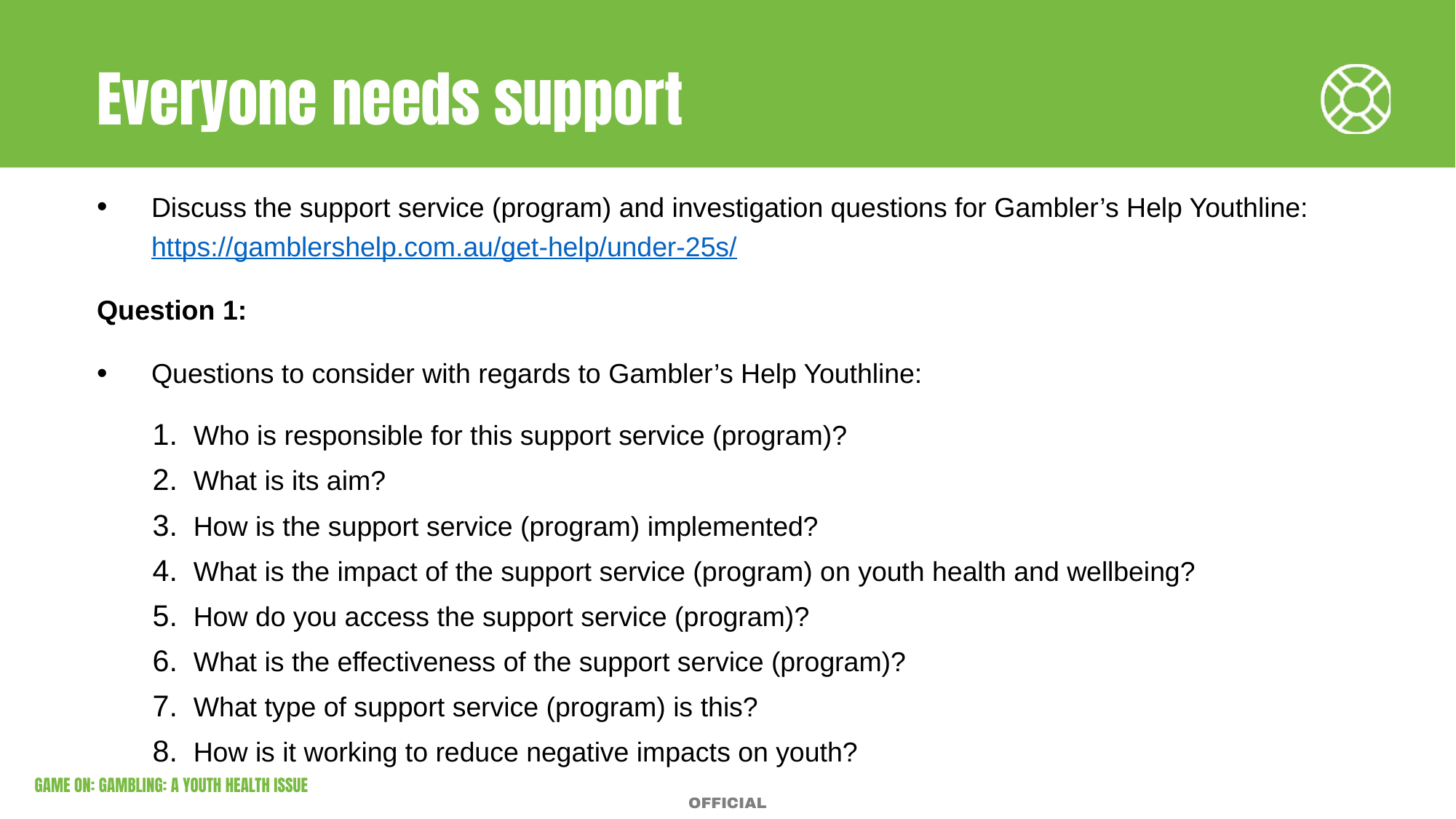

Everyone needs support
Discuss the support service (program) and investigation questions for Gambler’s Help Youthline: https://gamblershelp.com.au/get-help/under-25s/
Question 1:
Questions to consider with regards to Gambler’s Help Youthline:
Who is responsible for this support service (program)?
What is its aim?
How is the support service (program) implemented?
What is the impact of the support service (program) on youth health and wellbeing?
How do you access the support service (program)?
What is the effectiveness of the support service (program)?
What type of support service (program) is this?
How is it working to reduce negative impacts on youth?